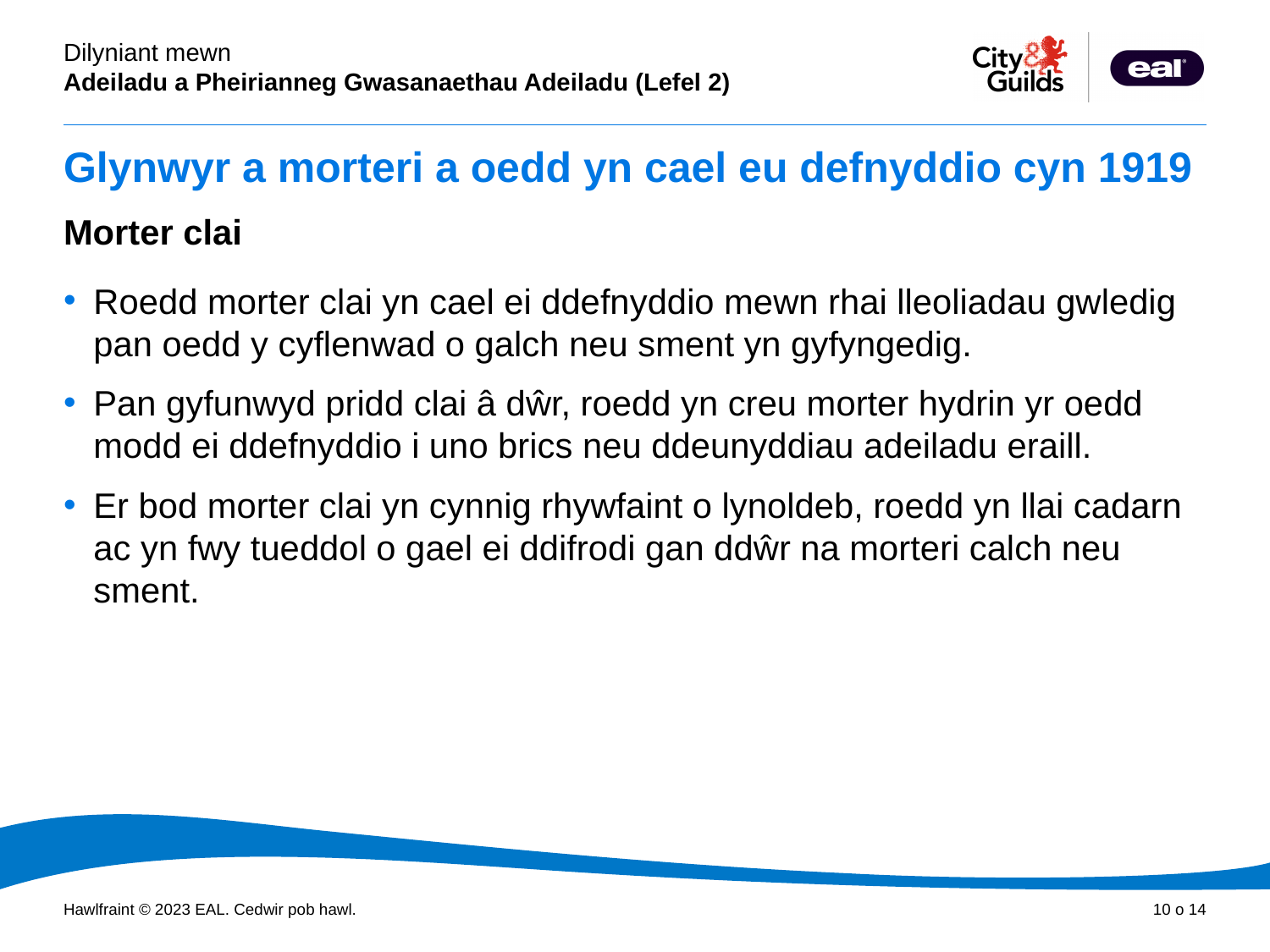

Glynwyr a morteri a oedd yn cael eu defnyddio cyn 1919
Morter clai
Roedd morter clai yn cael ei ddefnyddio mewn rhai lleoliadau gwledig pan oedd y cyflenwad o galch neu sment yn gyfyngedig.
Pan gyfunwyd pridd clai â dŵr, roedd yn creu morter hydrin yr oedd modd ei ddefnyddio i uno brics neu ddeunyddiau adeiladu eraill.
Er bod morter clai yn cynnig rhywfaint o lynoldeb, roedd yn llai cadarn ac yn fwy tueddol o gael ei ddifrodi gan ddŵr na morteri calch neu sment.